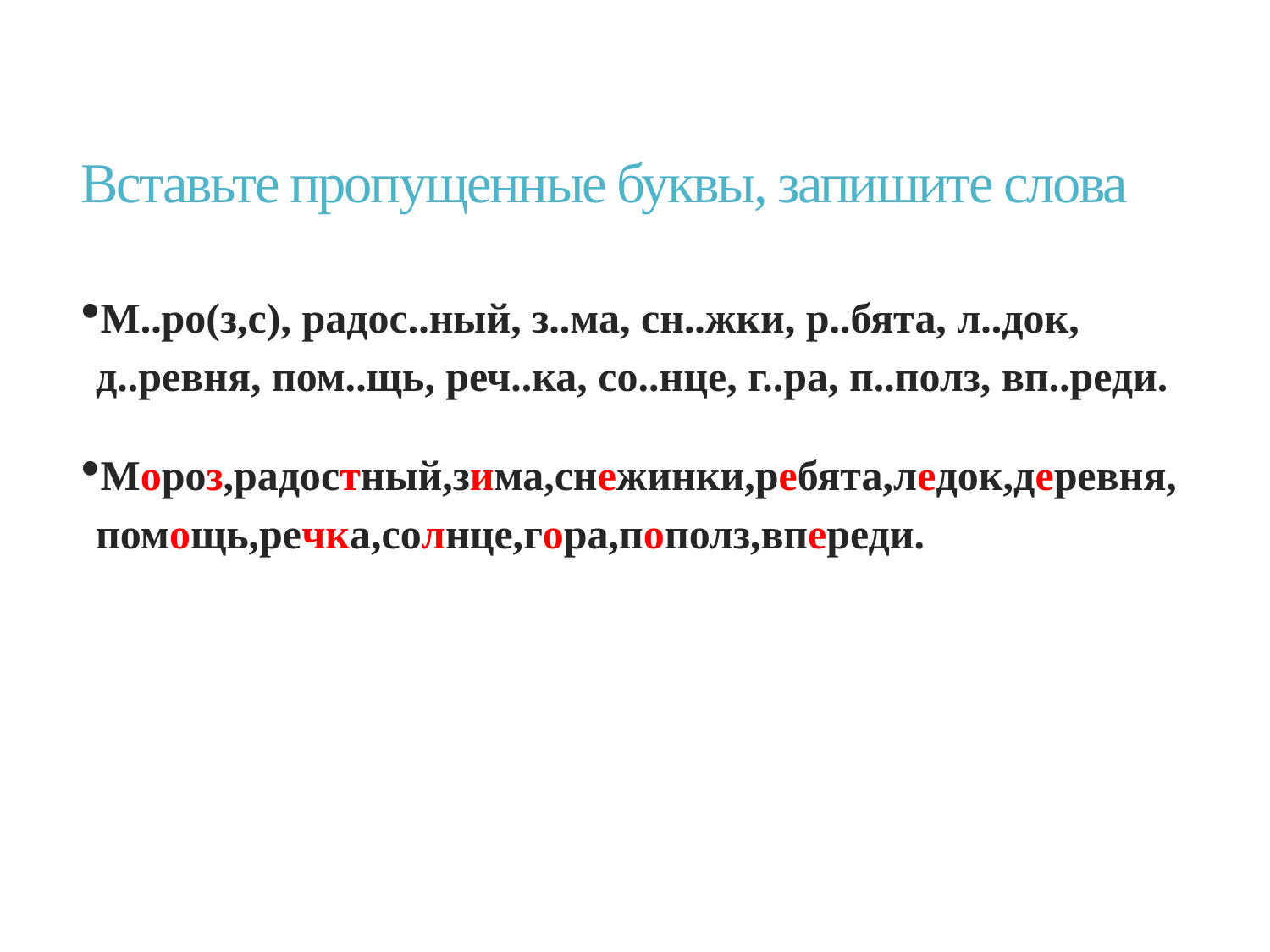

# Вставьте пропущенные буквы, запишите слова
М..ро(з,с), радос..ный, з..ма, сн..жки, р..бята, л..док, д..ревня, пом..щь, реч..ка, со..нце, г..ра, п..полз, вп..реди.
Мороз,радостный,зима,снежинки,ребята,ледок,деревня,помощь,речка,солнце,гора,пополз,впереди.